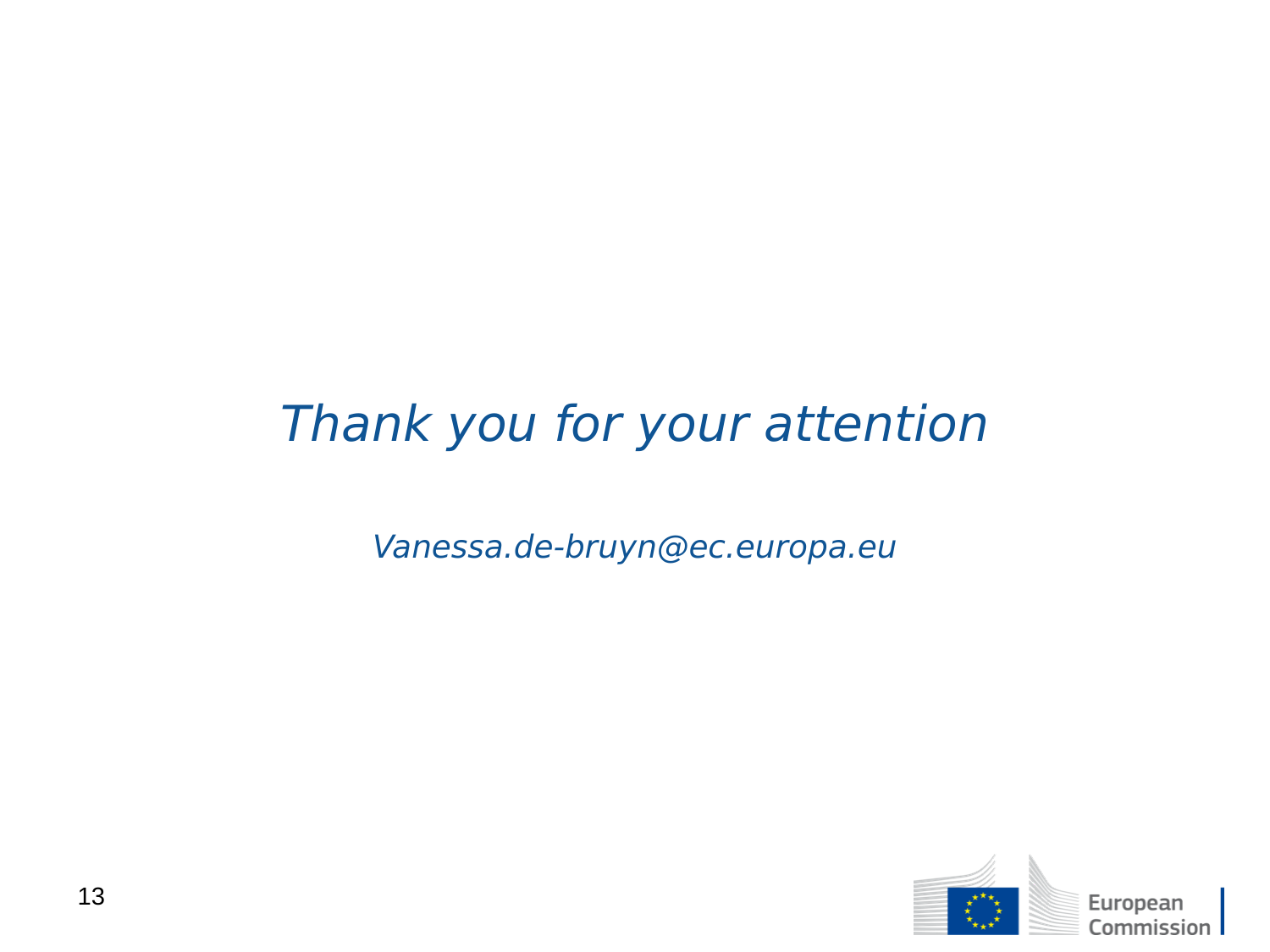

Thank you for your attention

Vanessa.de-bruyn@ec.europa.eu
13